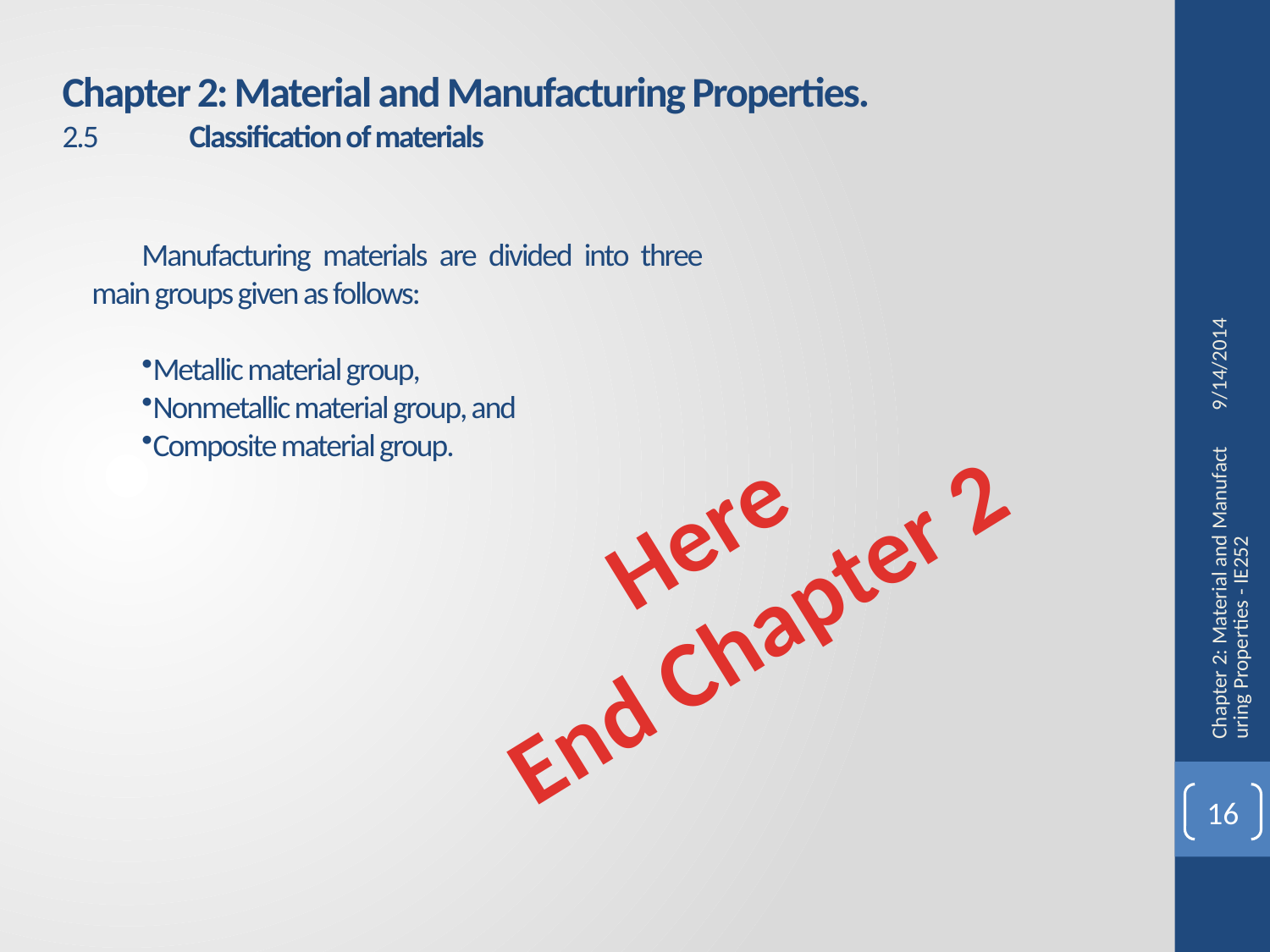

Chapter 2: Material and Manufacturing Properties.
2.5	Classification of materials
Manufacturing materials are divided into three main groups given as follows:

Metallic material group,
Nonmetallic material group, and
Composite material group.
9/14/2014
Here
End Chapter 2
Chapter 2: Material and Manufacturing Properties - IE252
16